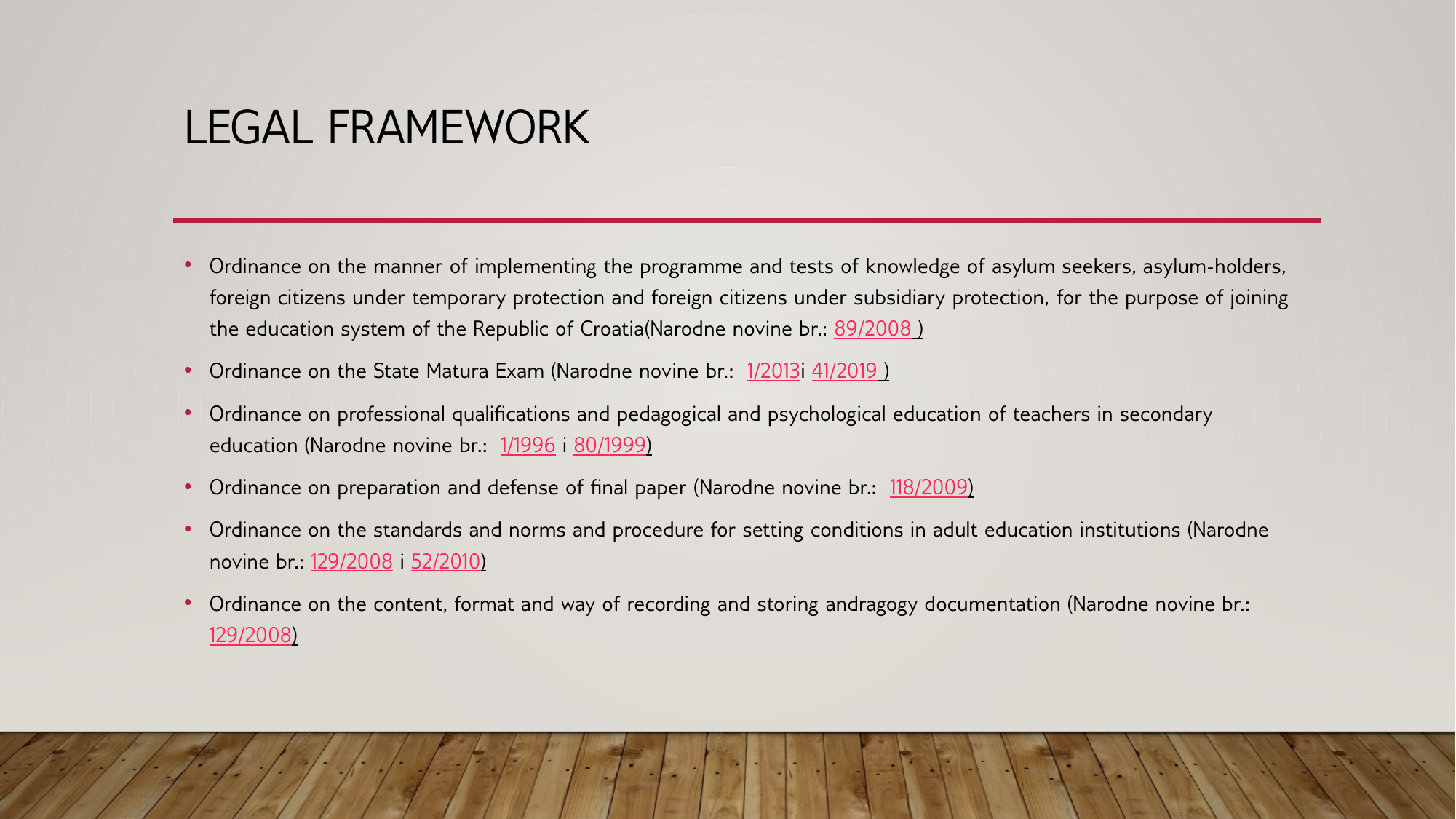

# LEGAL FRAMEWORK
Ordinance on the manner of implementing the programme and tests of knowledge of asylum seekers, asylum-holders, foreign citizens under temporary protection and foreign citizens under subsidiary protection, for the purpose of joining the education system of the Republic of Croatia(Narodne novine br.: 89/2008 )
Ordinance on the State Matura Exam (Narodne novine br.:  1/2013i 41/2019 )
Ordinance on professional qualifications and pedagogical and psychological education of teachers in secondary education (Narodne novine br.:  1/1996 i 80/1999)
Ordinance on preparation and defense of final paper (Narodne novine br.:  118/2009)
Ordinance on the standards and norms and procedure for setting conditions in adult education institutions (Narodne novine br.: 129/2008 i 52/2010)
Ordinance on the content, format and way of recording and storing andragogy documentation (Narodne novine br.: 129/2008)